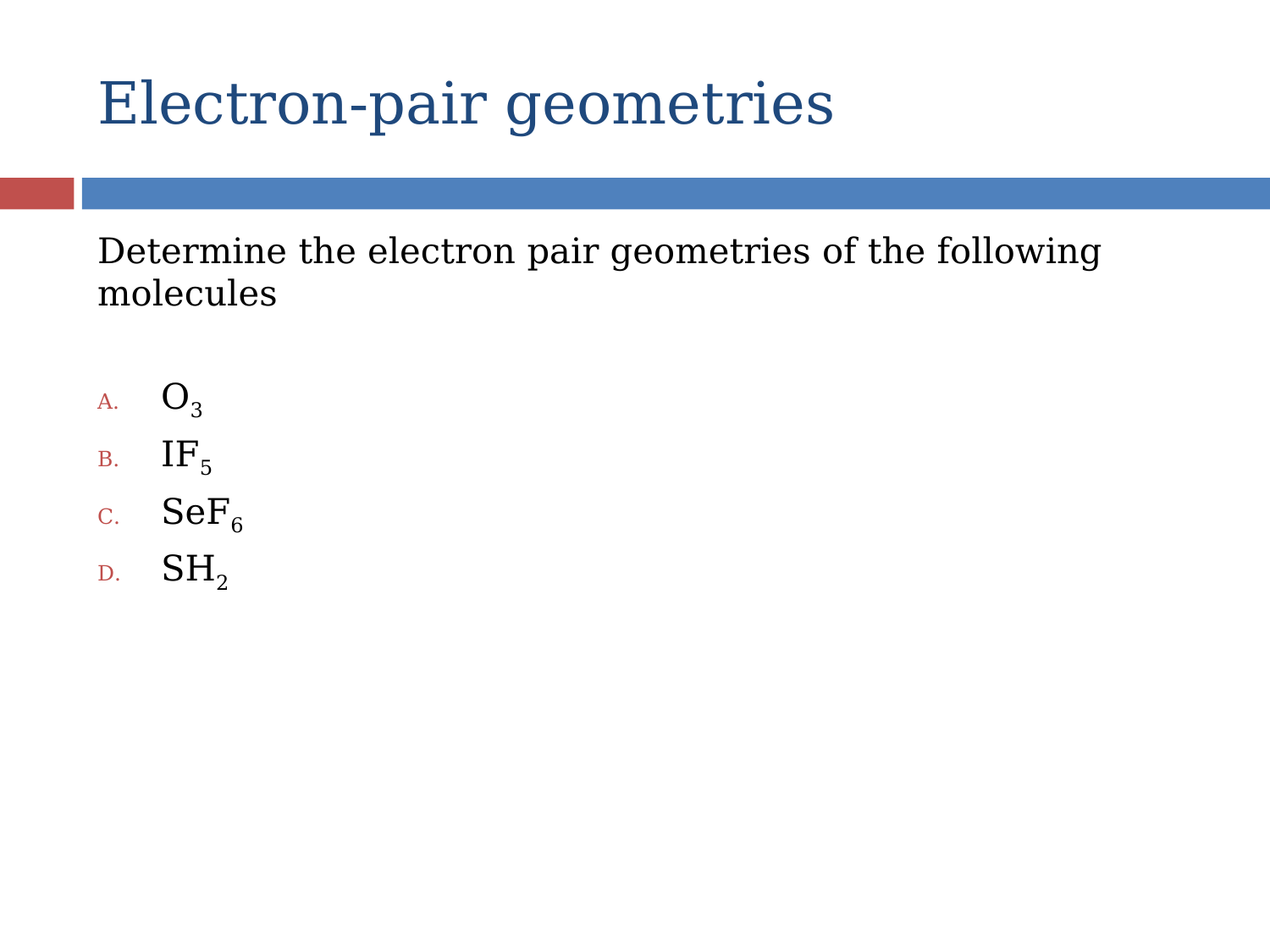

# Electron-pair geometries
Determine the electron pair geometries of the following molecules

O3
IF5
SeF6
SH2